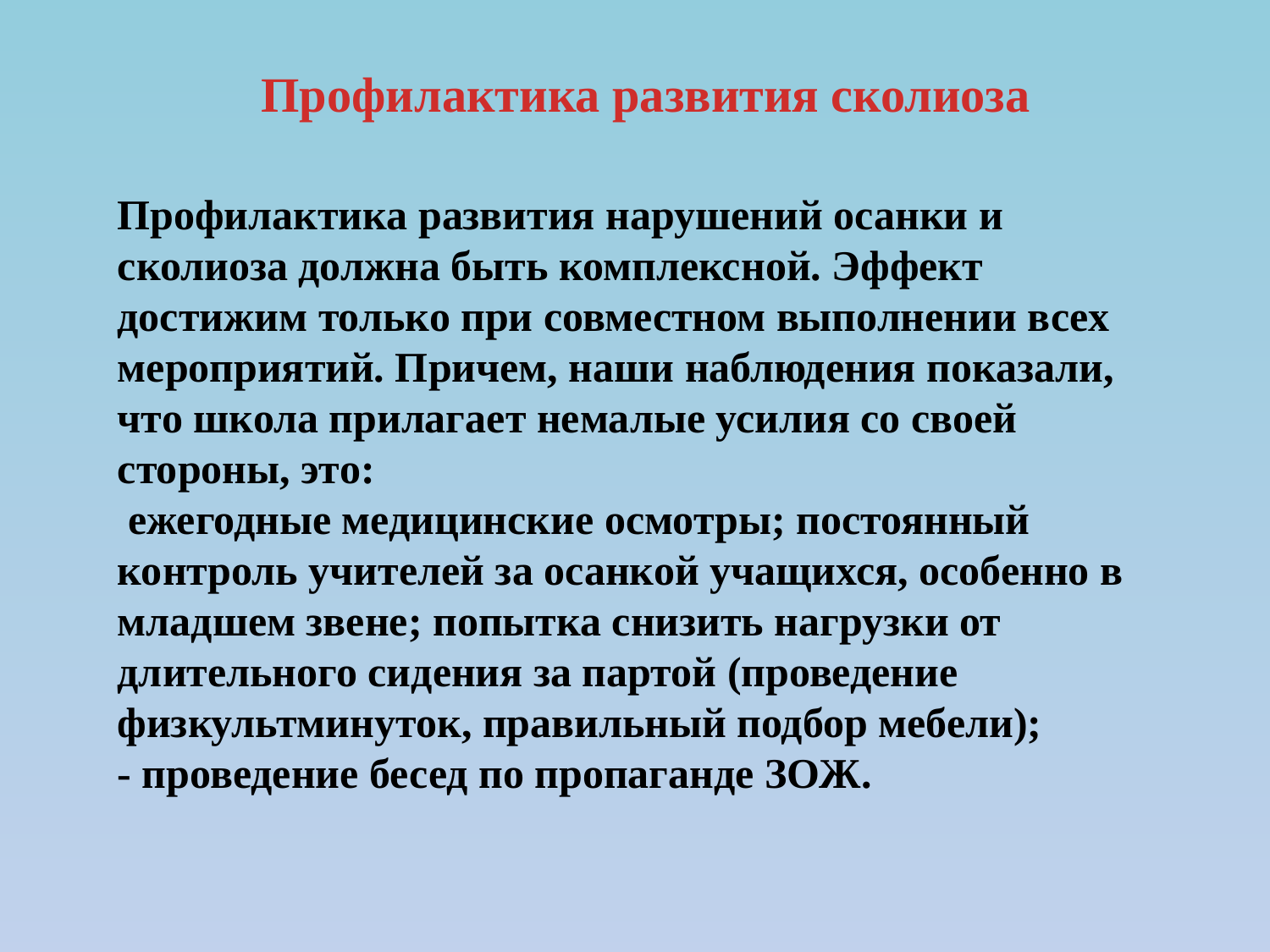

# Профилактика развития сколиоза
Профилактика развития нарушений осанки и сколиоза должна быть комплексной. Эффект достижим только при совместном выполнении всех мероприятий. Причем, наши наблюдения показали, что школа прилагает немалые усилия со своей стороны, это:
 ежегодные медицинские осмотры; постоянный контроль учителей за осанкой учащихся, особенно в младшем звене; попытка снизить нагрузки от длительного сидения за партой (проведение физкультминуток, правильный подбор мебели);
- проведение бесед по пропаганде ЗОЖ.